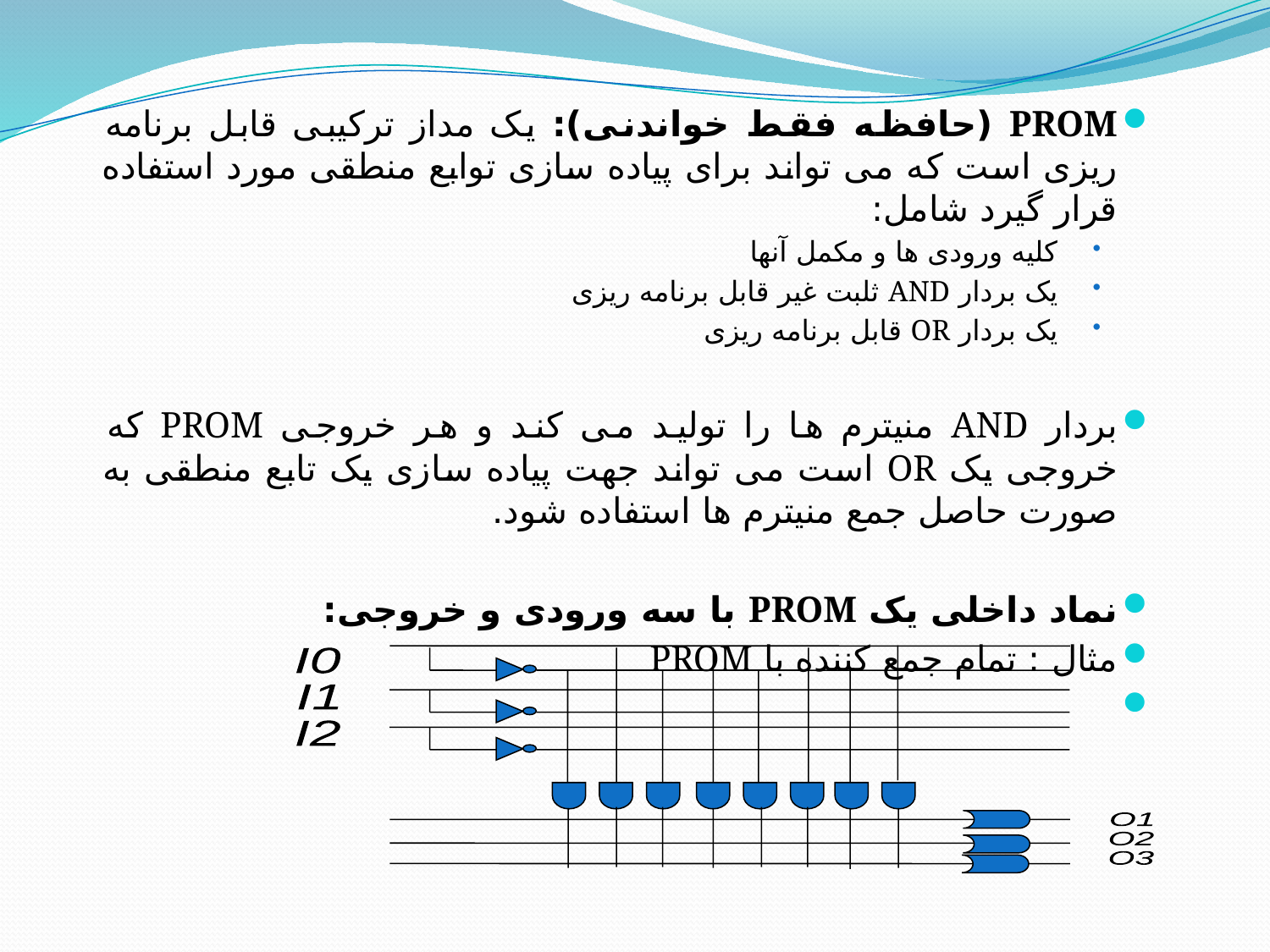

PROM (حافظه فقط خواندنی): یک مداز ترکیبی قابل برنامه ریزی است که می تواند برای پیاده سازی توابع منطقی مورد استفاده قرار گیرد شامل:
 کلیه ورودی ها و مکمل آنها
 یک بردار AND ثلبت غیر قابل برنامه ریزی
 یک بردار OR قابل برنامه ریزی

بردار AND منیترم ها را تولید می کند و هر خروجی PROM که خروجی یک OR است می تواند جهت پیاده سازی یک تابع منطقی به صورت حاصل جمع منیترم ها استفاده شود.

نماد داخلی یک PROM با سه ورودی و خروجی:
مثال : تمام جمع کننده با PROM

I0
I1
I2

O1
O2
O3